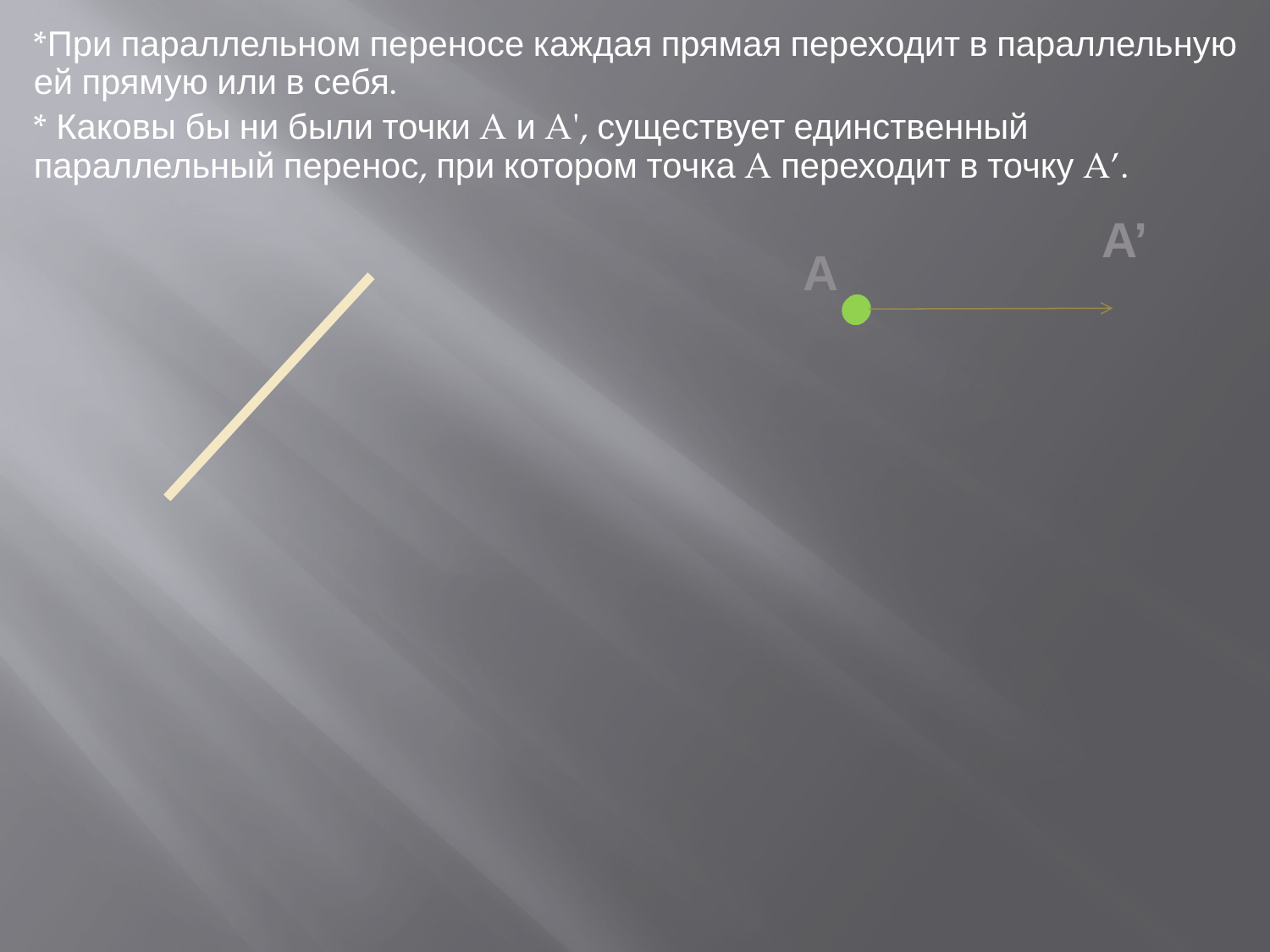

*При параллельном переносе каждая прямая переходит в параллельную ей прямую или в себя.
* Каковы бы ни были точки A и A', существует единственный параллельный перенос, при котором точка A переходит в точку A’.

A’
А